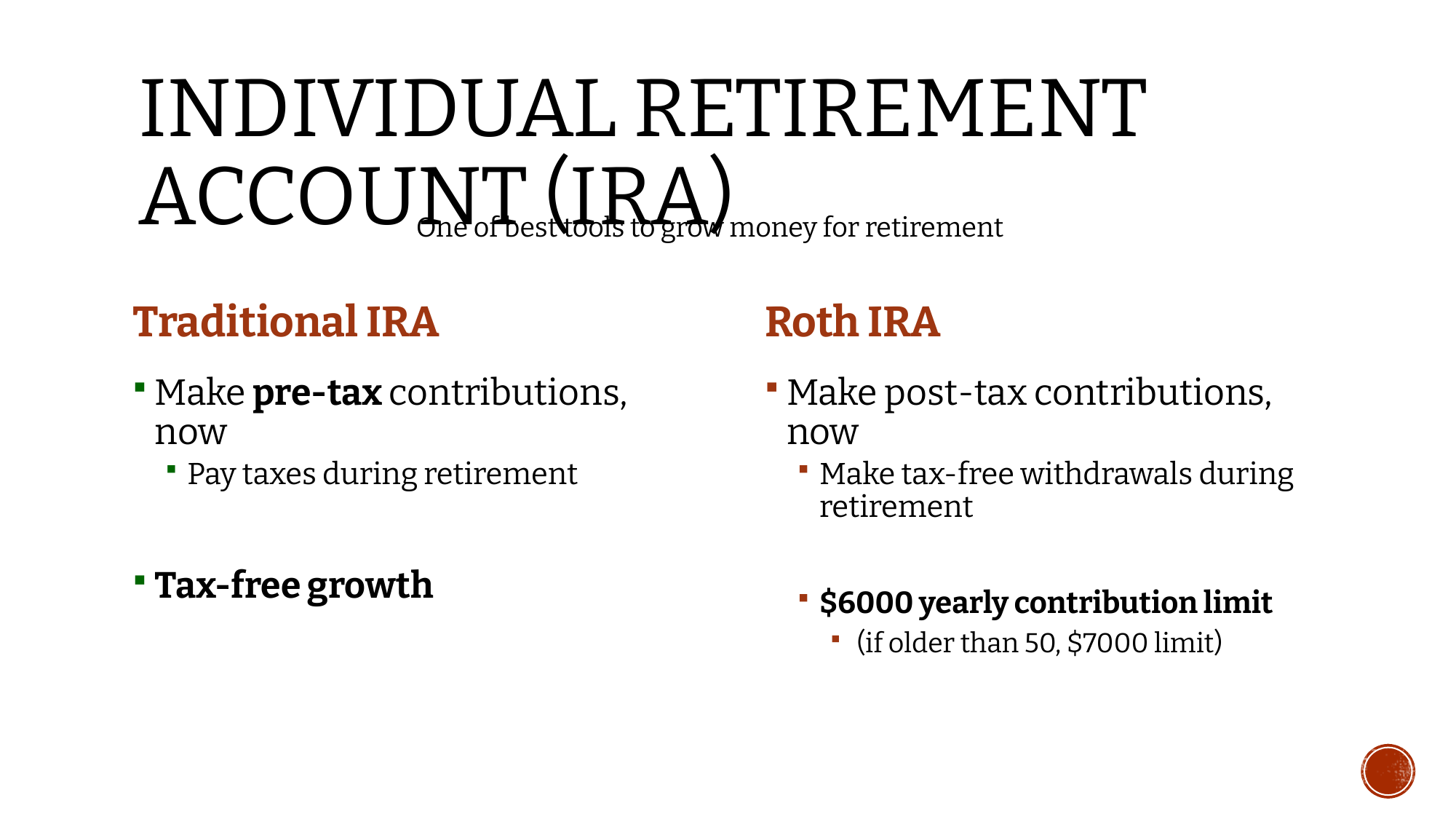

# Individual Retirement Account (IRA)
One of best tools to grow money for retirement
Traditional IRA
Roth IRA
Make pre-tax contributions, now
Pay taxes during retirement

Tax-free growth

Make post-tax contributions, now
Make tax-free withdrawals during retirement

$6000 yearly contribution limit
 (if older than 50, $7000 limit)